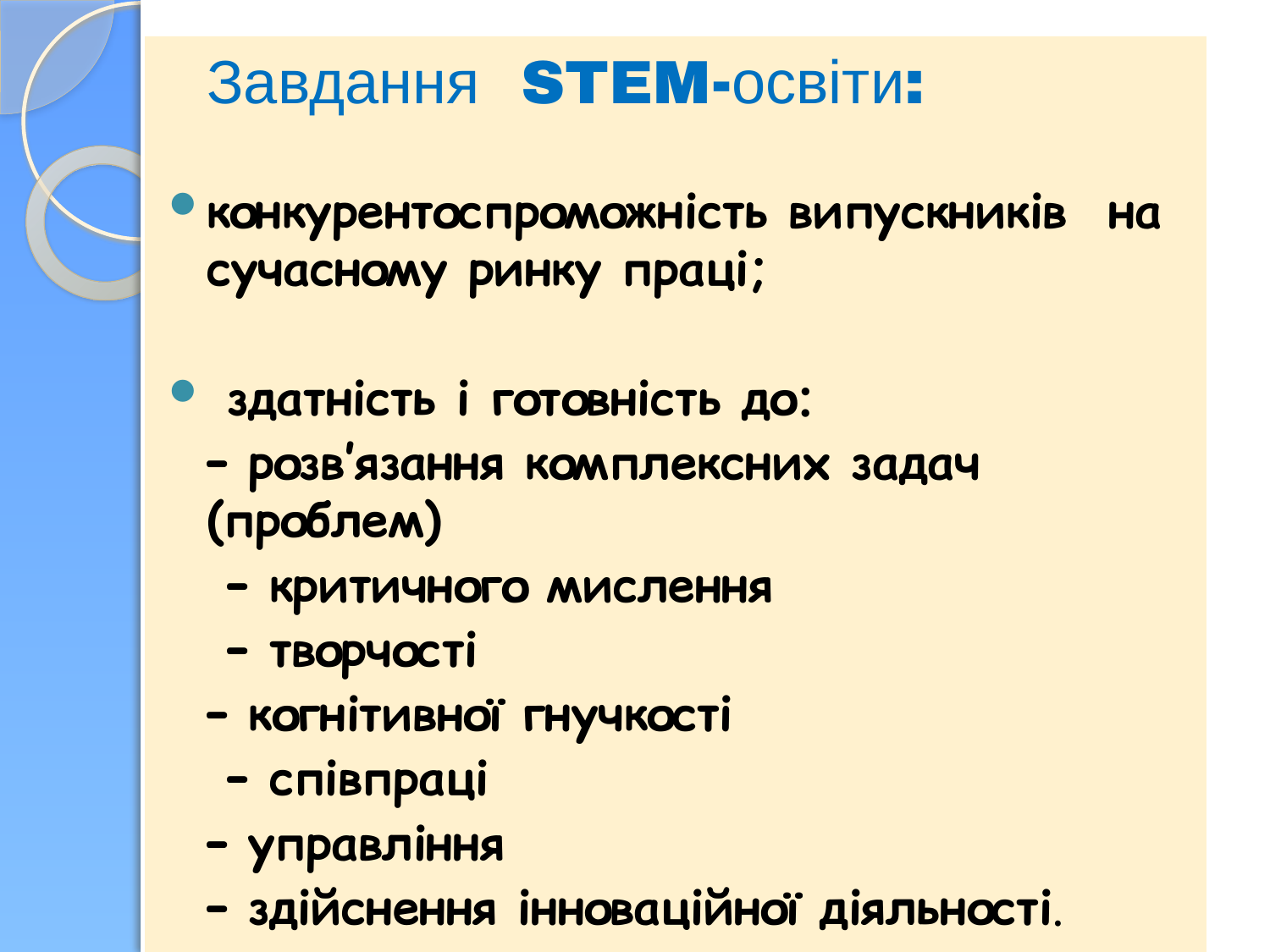

Завдання  STEM-освіти:

конкурентоспроможність випускників  на сучасному ринку праці;

 здатність і готовність до:
		– розв’язання комплексних задач (проблем)
		 – критичного мислення
		 – творчості
		– когнітивної гнучкості
		 – співпраці
		– управління
		– здійснення інноваційної діяльності.